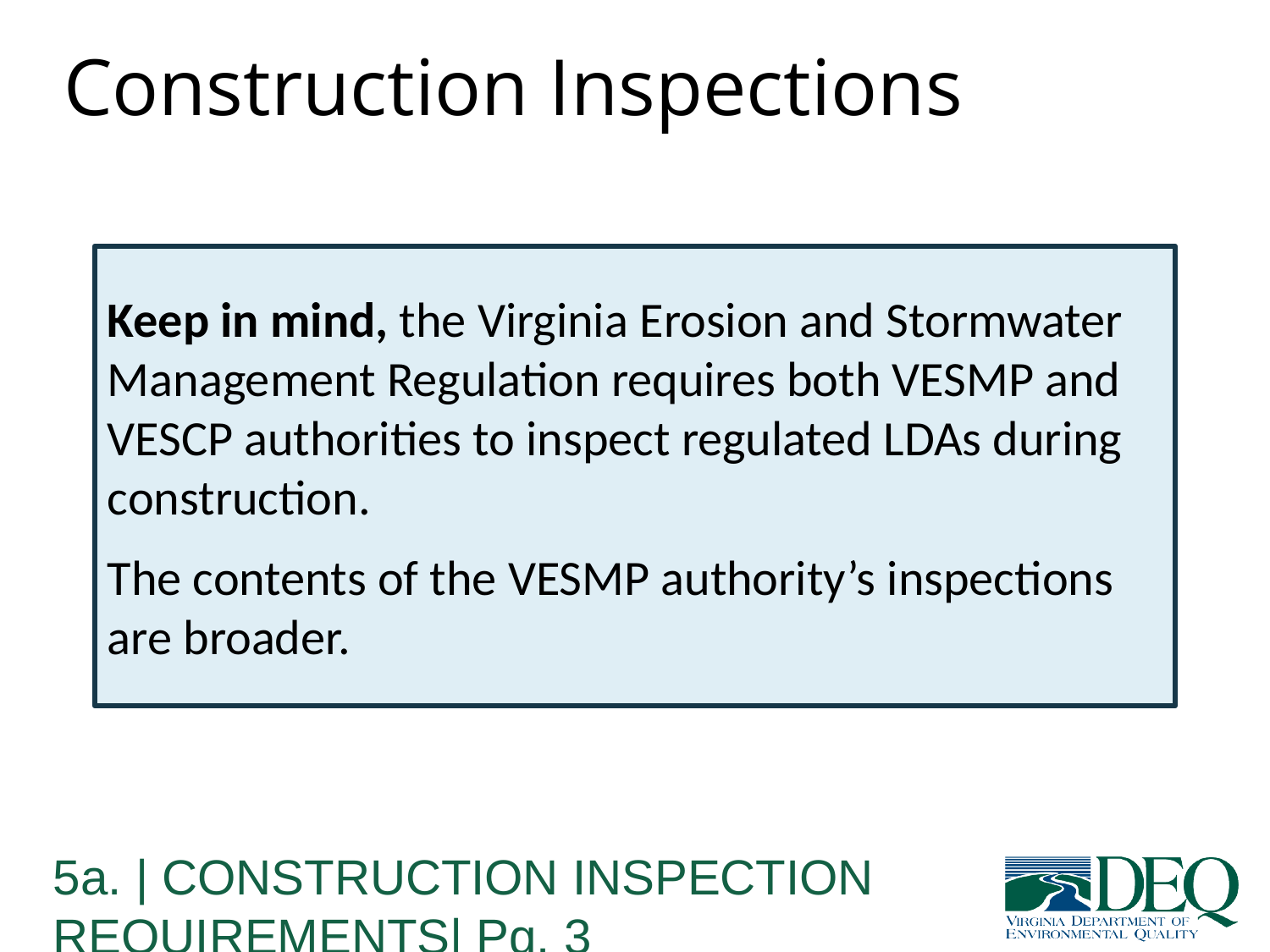

# Construction Inspections
Keep in mind, the Virginia Erosion and Stormwater Management Regulation requires both VESMP and VESCP authorities to inspect regulated LDAs during construction.
The contents of the VESMP authority’s inspections are broader.
5a. | CONSTRUCTION INSPECTION REQUIREMENTS| Pg. 3